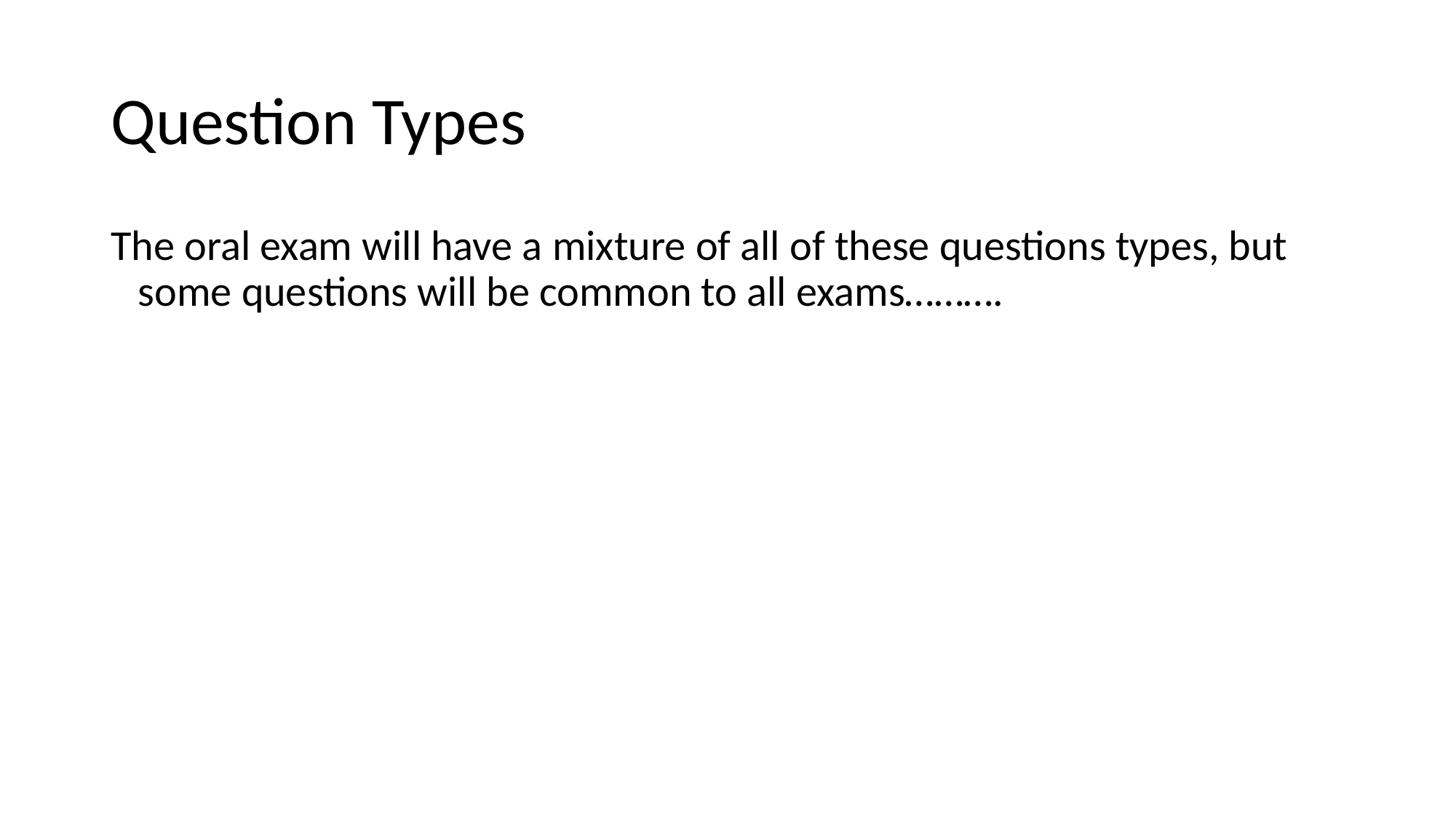

# Question Types
The oral exam will have a mixture of all of these questions types, but some questions will be common to all exams……….